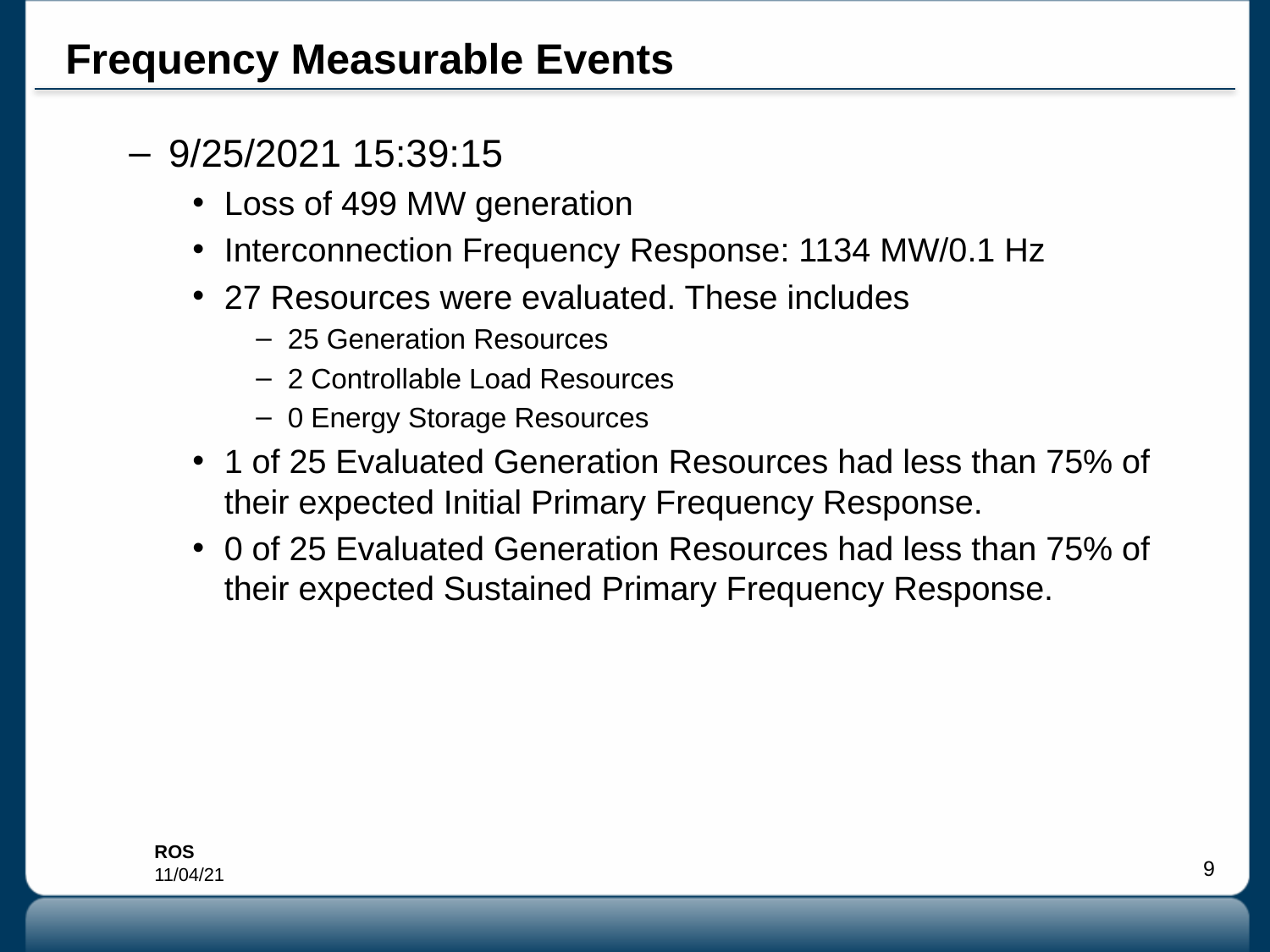

# Frequency Measurable Events

9/25/2021 15:39:15
Loss of 499 MW generation
Interconnection Frequency Response: 1134 MW/0.1 Hz
27 Resources were evaluated. These includes
25 Generation Resources
2 Controllable Load Resources
0 Energy Storage Resources
1 of 25 Evaluated Generation Resources had less than 75% of their expected Initial Primary Frequency Response.
0 of 25 Evaluated Generation Resources had less than 75% of their expected Sustained Primary Frequency Response.